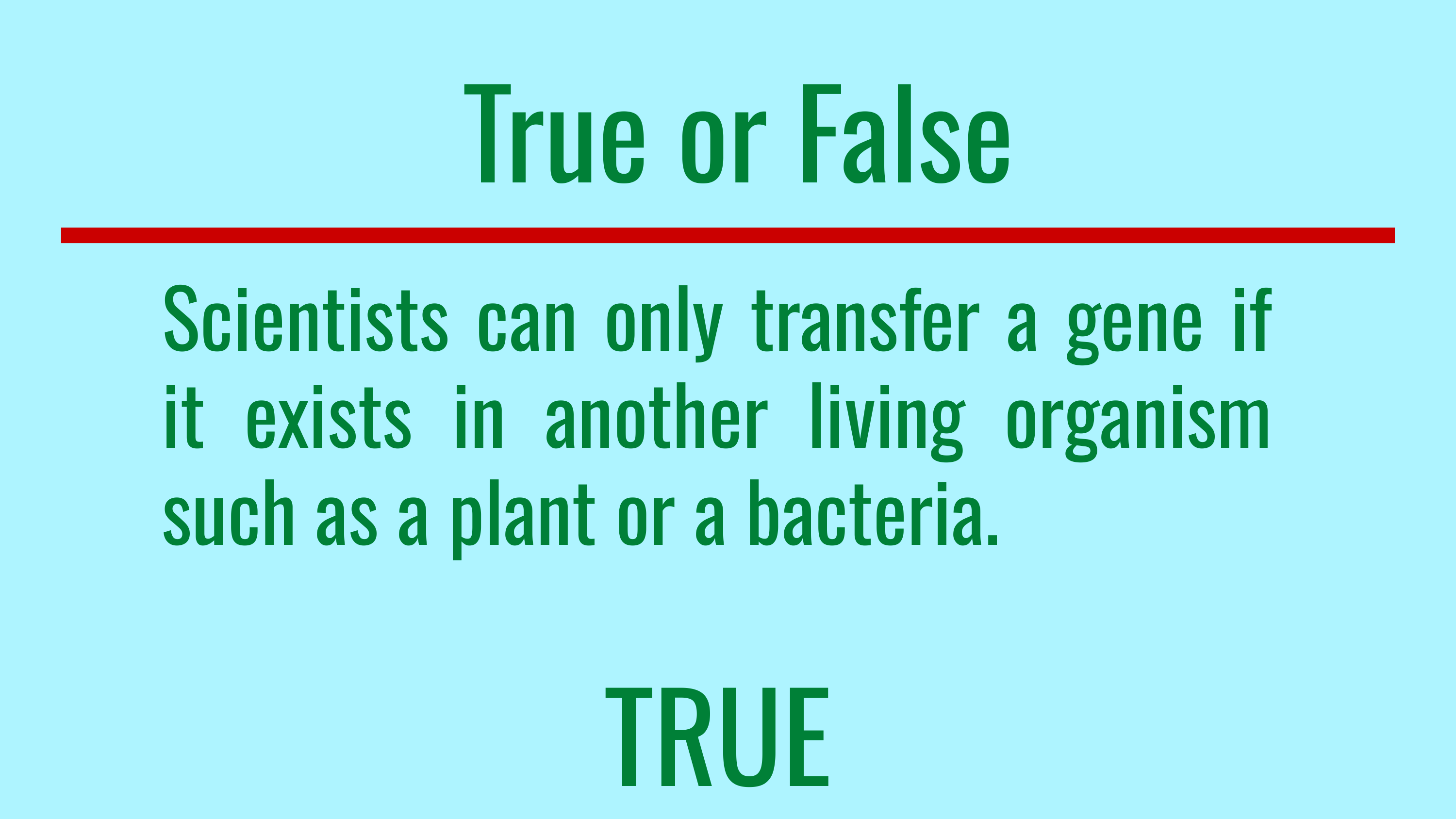

True or False

Scientists can only transfer a gene if it exists in another living organism such as a plant or a bacteria.
TRUE